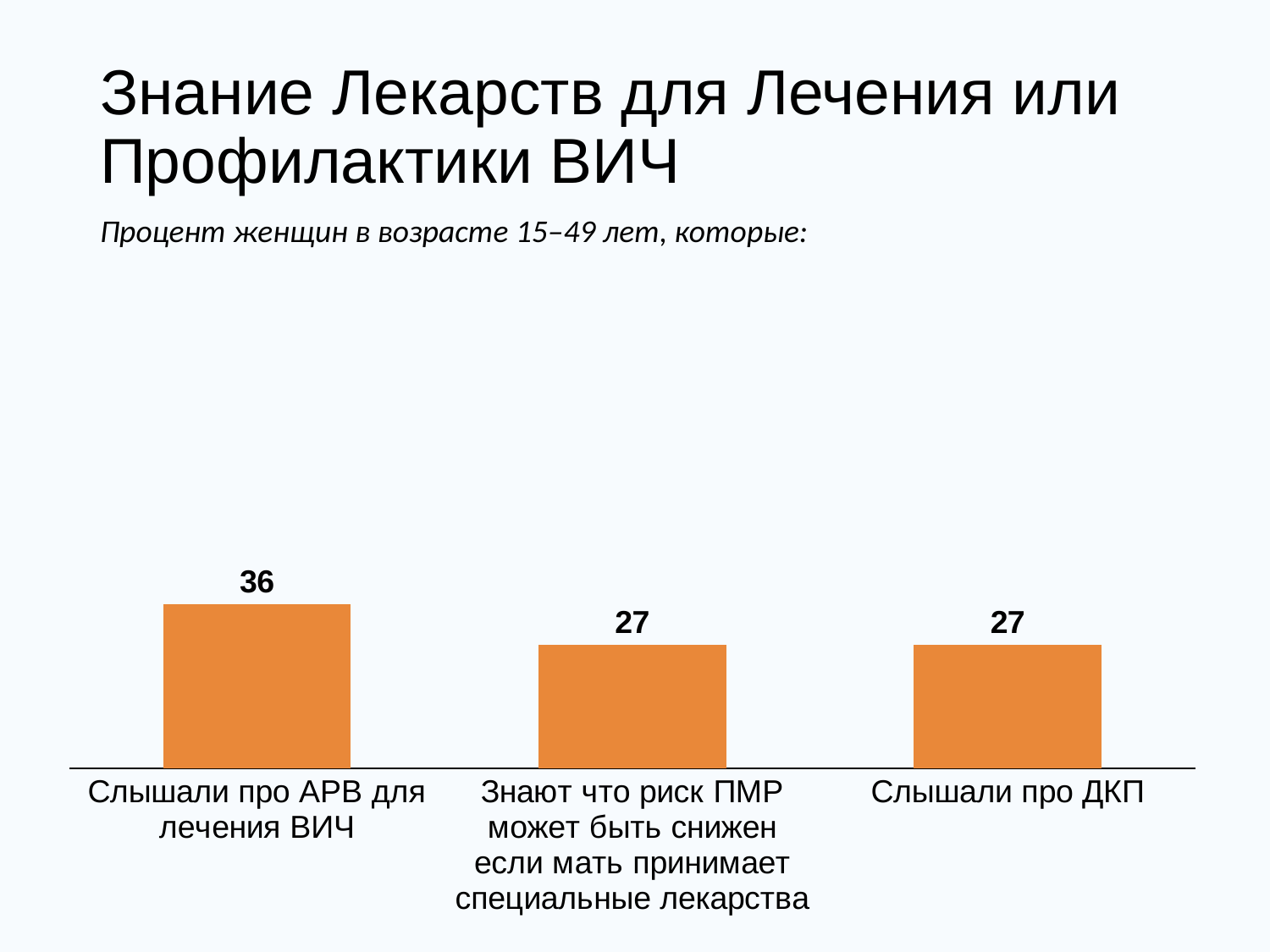

# Знание Лекарств для Лечения или Профилактики ВИЧ
Процент женщин в возрасте 15–49 лет, которые:

### Chart

| Category | Women |
|---|---|
| Слышали про АРВ для лечения ВИЧ | 36.0 |
| Знают что риск ПМР может быть снижен если мать принимает специальные лекарства | 27.0 |
| Слышали про ДКП | 27.0 |